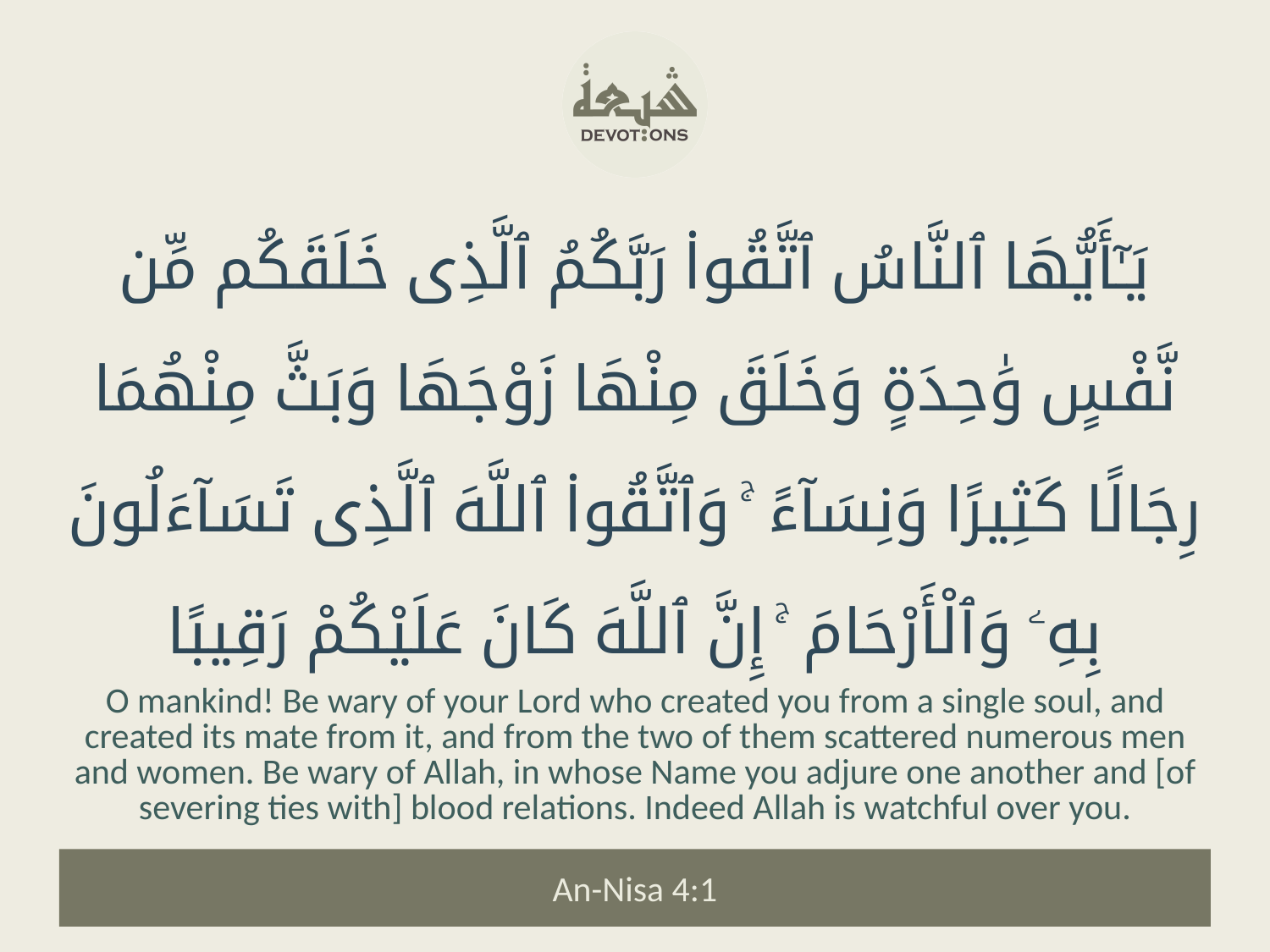

يَـٰٓأَيُّهَا ٱلنَّاسُ ٱتَّقُوا۟ رَبَّكُمُ ٱلَّذِى خَلَقَكُم مِّن نَّفْسٍ وَٰحِدَةٍ وَخَلَقَ مِنْهَا زَوْجَهَا وَبَثَّ مِنْهُمَا رِجَالًا كَثِيرًا وَنِسَآءً ۚ وَٱتَّقُوا۟ ٱللَّهَ ٱلَّذِى تَسَآءَلُونَ بِهِۦ وَٱلْأَرْحَامَ ۚ إِنَّ ٱللَّهَ كَانَ عَلَيْكُمْ رَقِيبًا
O mankind! Be wary of your Lord who created you from a single soul, and created its mate from it, and from the two of them scattered numerous men and women. Be wary of Allah, in whose Name you adjure one another and [of severing ties with] blood relations. Indeed Allah is watchful over you.
An-Nisa 4:1